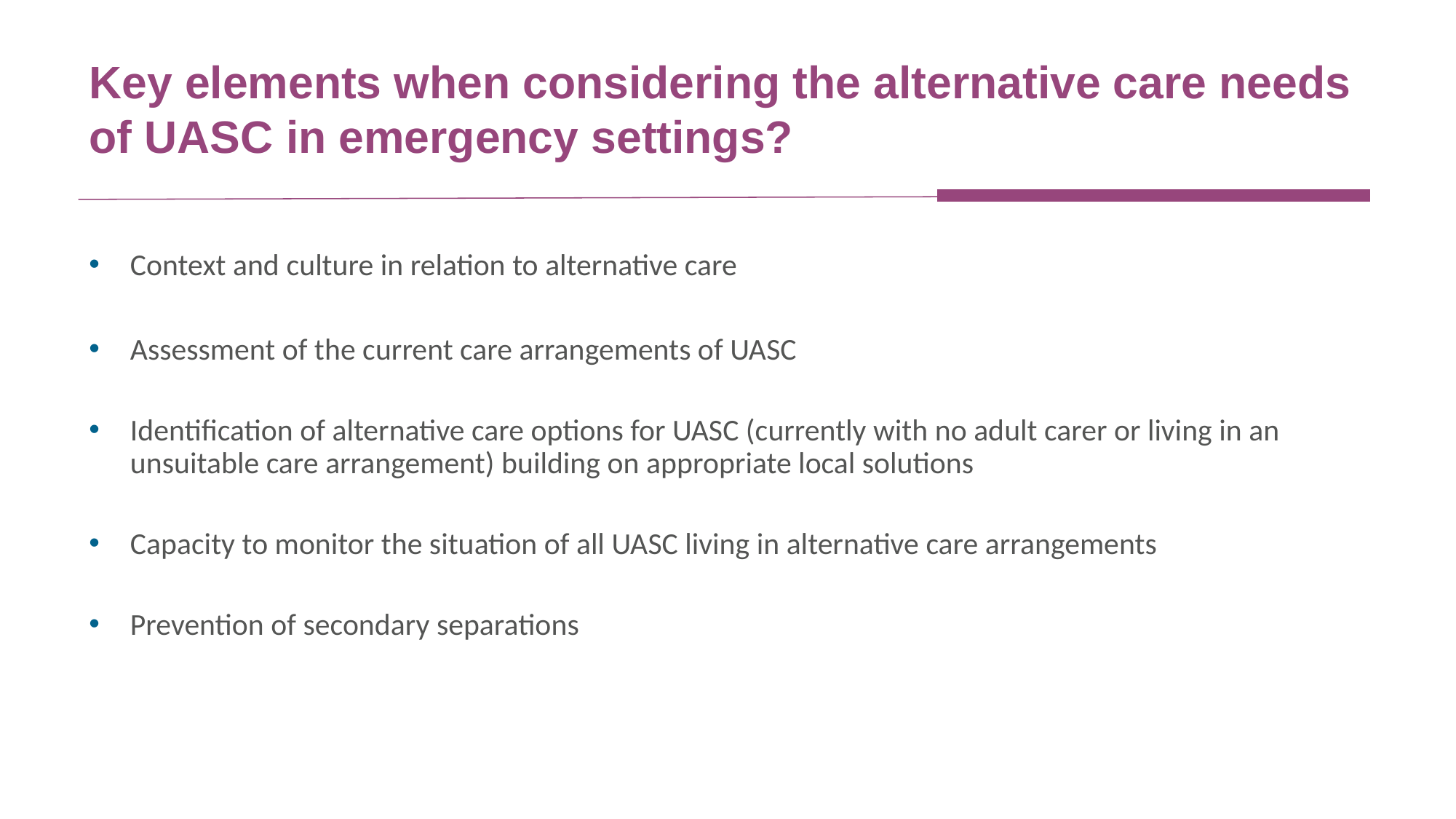

Key elements when considering the alternative care needs of UASC in emergency settings?
Context and culture in relation to alternative care
Assessment of the current care arrangements of UASC
Identification of alternative care options for UASC (currently with no adult carer or living in an unsuitable care arrangement) building on appropriate local solutions
Capacity to monitor the situation of all UASC living in alternative care arrangements
Prevention of secondary separations